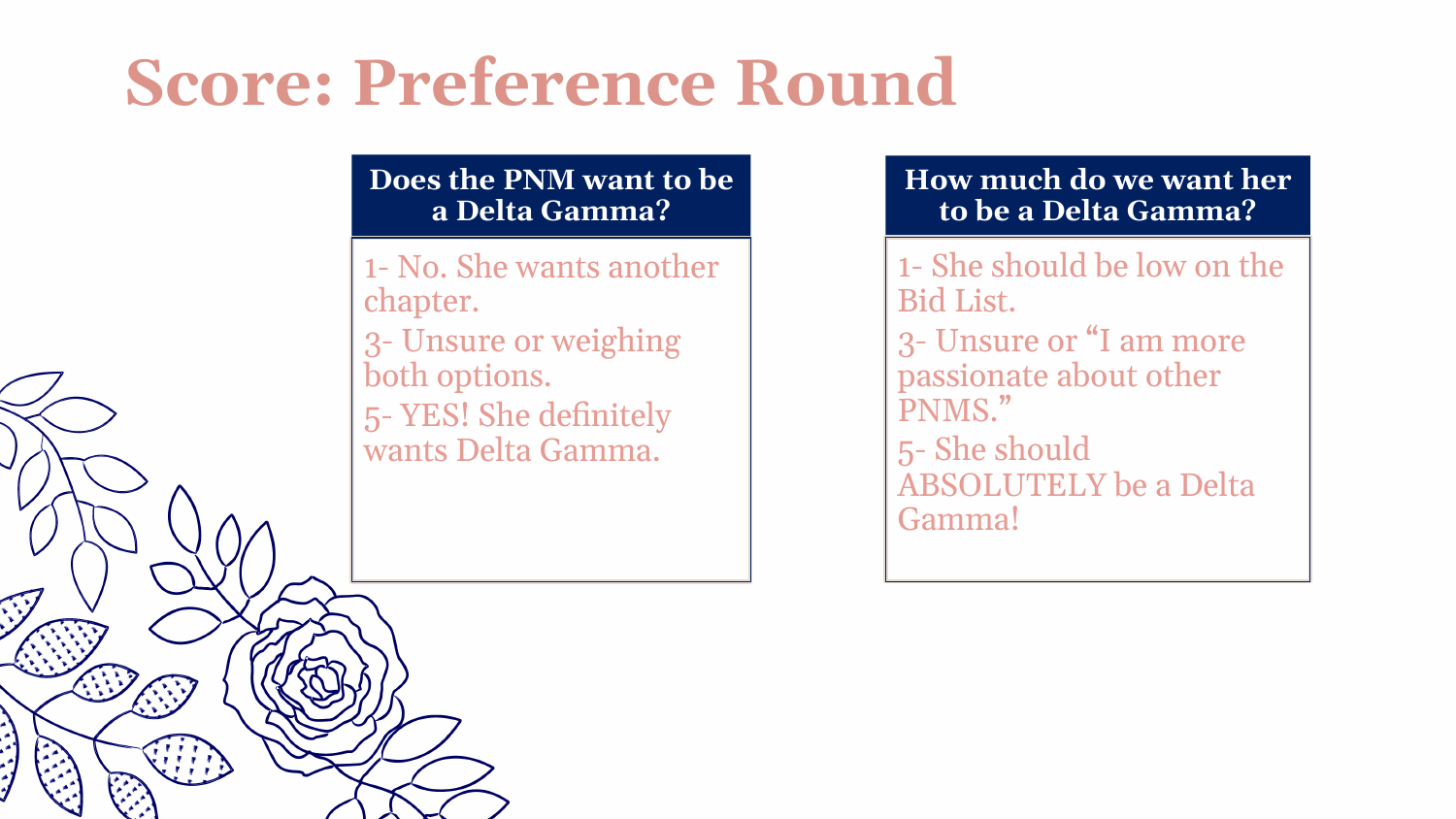

Score: Preference Round
Does the PNM want to be a Delta Gamma?

How much do we want her to be a Delta Gamma?

1- She should be low on the Bid List.
3- Unsure or “I am more passionate about other PNMS.”
5- She should ABSOLUTELY be a Delta Gamma!

1- No. She wants another chapter.
3- Unsure or weighing both options.
5- YES! She definitely wants Delta Gamma.